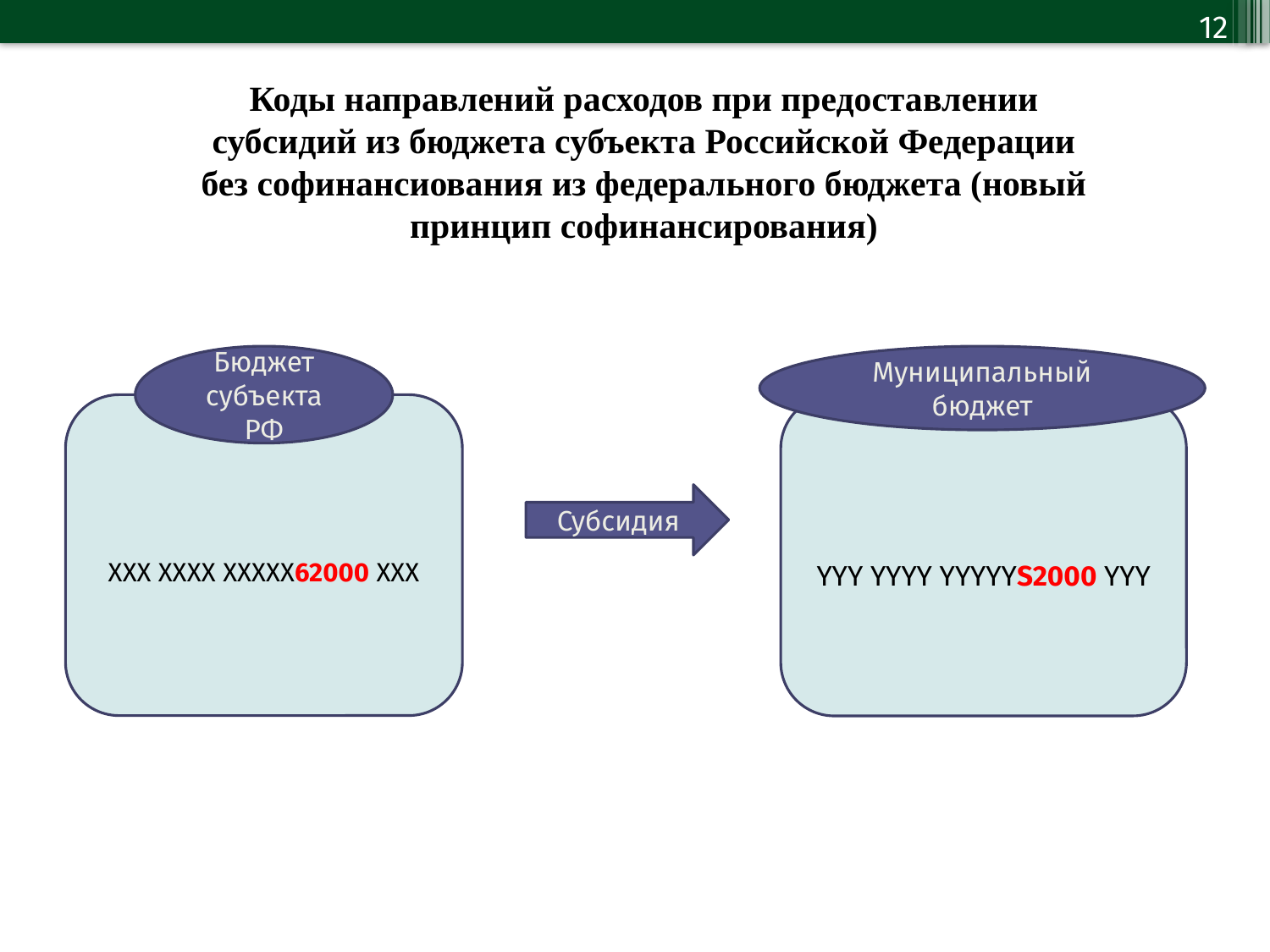

12
Коды направлений расходов при предоставлении субсидий из бюджета субъекта Российской Федерации без софинансиования из федерального бюджета (новый принцип софинансирования)
Бюджет субъекта РФ
Муниципальный бюджет

ХХХ XXXX ХХХХХ62000 XXX

YYY YYYY YYYYYS2000 YYY
Субсидия